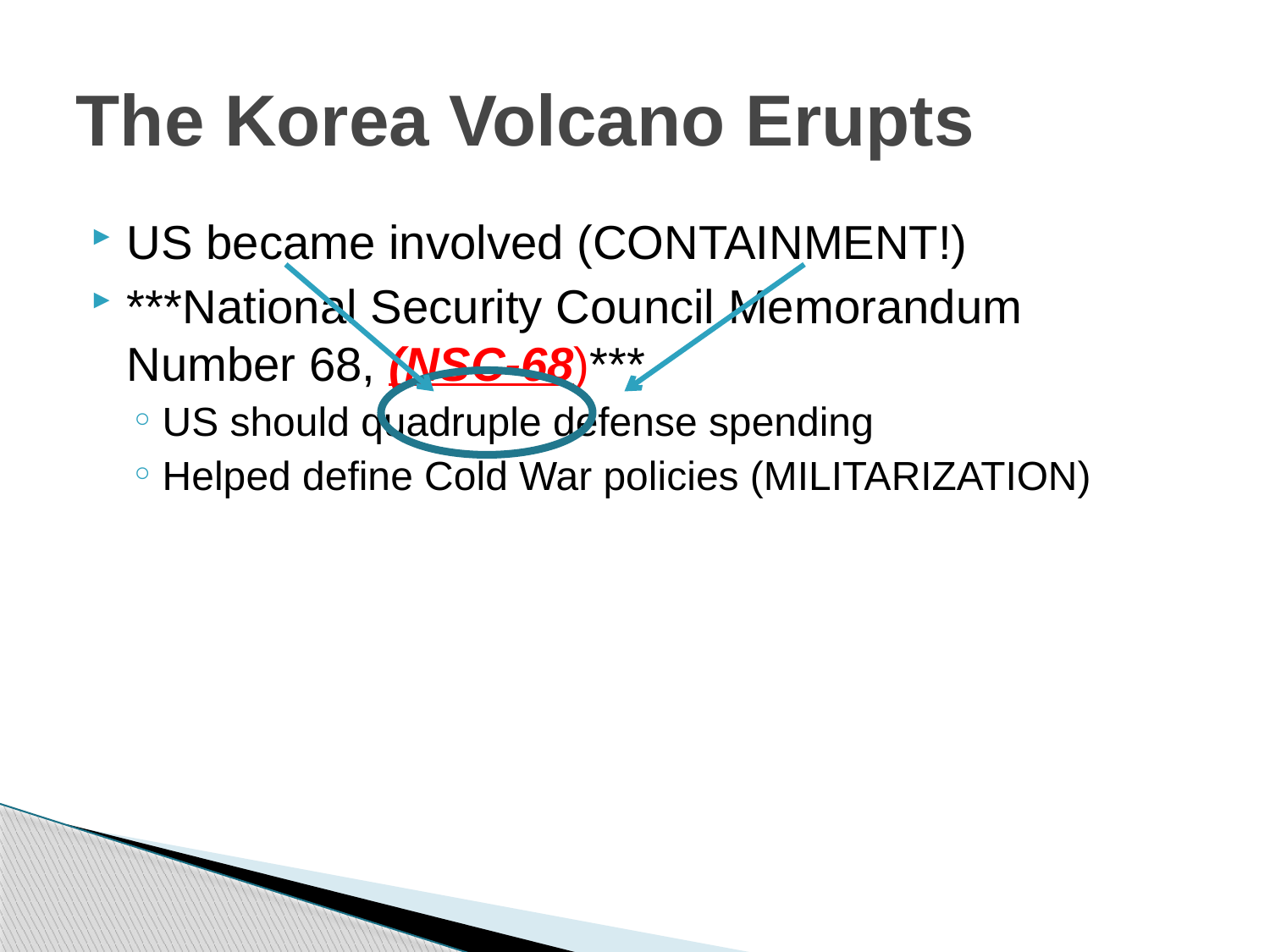

# The Korea Volcano Erupts
US became involved (CONTAINMENT!)
***National Security Council Memorandum Number 68, (NSC-68)***
US should quadruple defense spending
Helped define Cold War policies (MILITARIZATION)